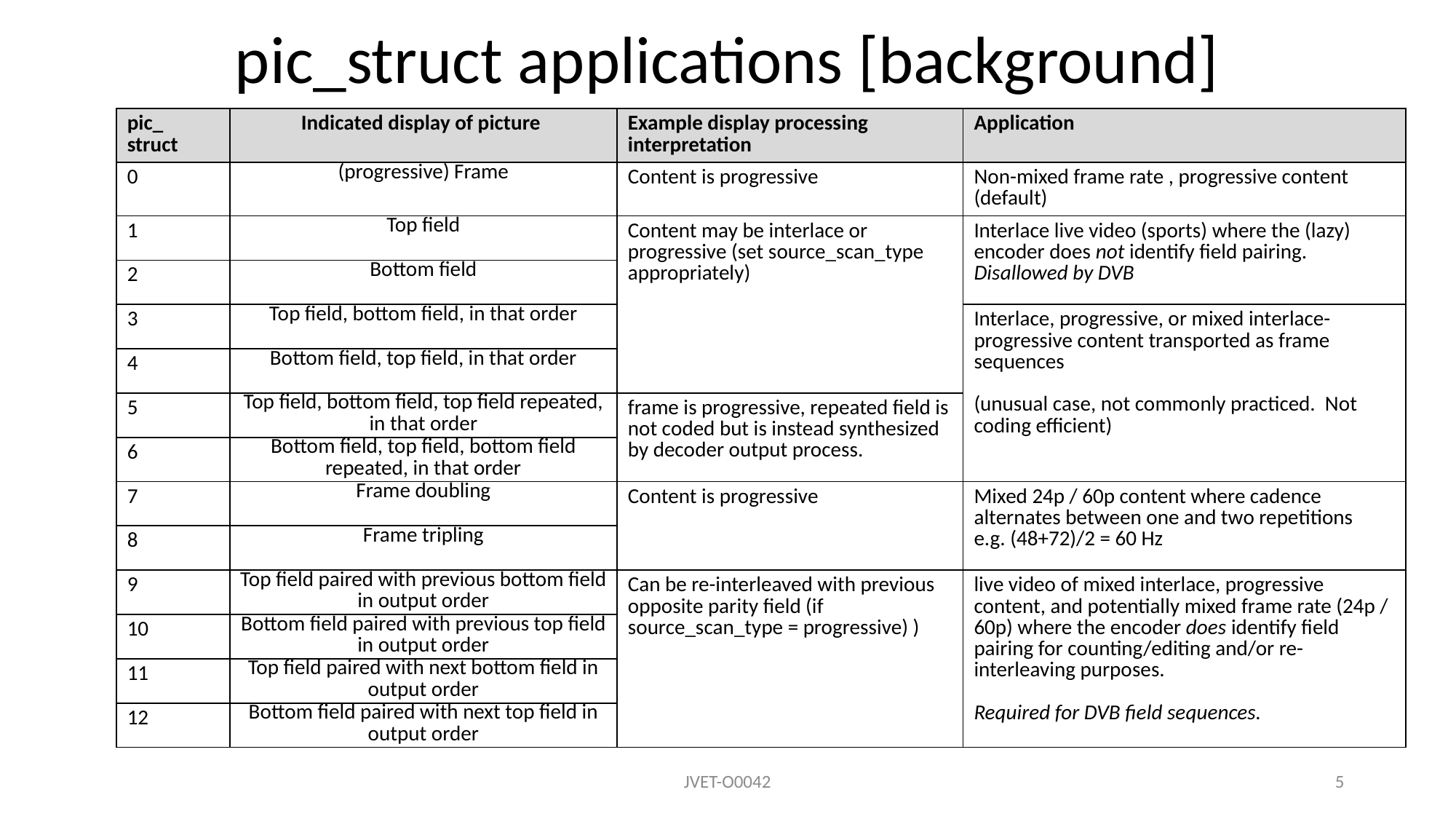

# pic_struct applications [background]
| pic\_ struct | Indicated display of picture | Example display processing interpretation | Application |
| --- | --- | --- | --- |
| 0 | (progressive) Frame | Content is progressive | Non-mixed frame rate , progressive content (default) |
| 1 | Top field | Content may be interlace or progressive (set source\_scan\_type appropriately) | Interlace live video (sports) where the (lazy) encoder does not identify field pairing. Disallowed by DVB |
| 2 | Bottom field |  |  |
| 3 | Top field, bottom field, in that order |  | Interlace, progressive, or mixed interlace-progressive content transported as frame sequences (unusual case, not commonly practiced. Not coding efficient) |
| 4 | Bottom field, top field, in that order |  |  |
| 5 | Top field, bottom field, top field repeated, in that order | frame is progressive, repeated field is not coded but is instead synthesized by decoder output process. |  |
| 6 | Bottom field, top field, bottom field repeated, in that order |  |  |
| 7 | Frame doubling | Content is progressive | Mixed 24p / 60p content where cadence alternates between one and two repetitions e.g. (48+72)/2 = 60 Hz |
| 8 | Frame tripling |  |  |
| 9 | Top field paired with previous bottom field in output order | Can be re-interleaved with previous opposite parity field (if source\_scan\_type = progressive) ) | live video of mixed interlace, progressive content, and potentially mixed frame rate (24p / 60p) where the encoder does identify field pairing for counting/editing and/or re-interleaving purposes. Required for DVB field sequences. |
| 10 | Bottom field paired with previous top field in output order |  |  |
| 11 | Top field paired with next bottom field in output order |  |  |
| 12 | Bottom field paired with next top field in output order |  |  |
JVET-O0042
5